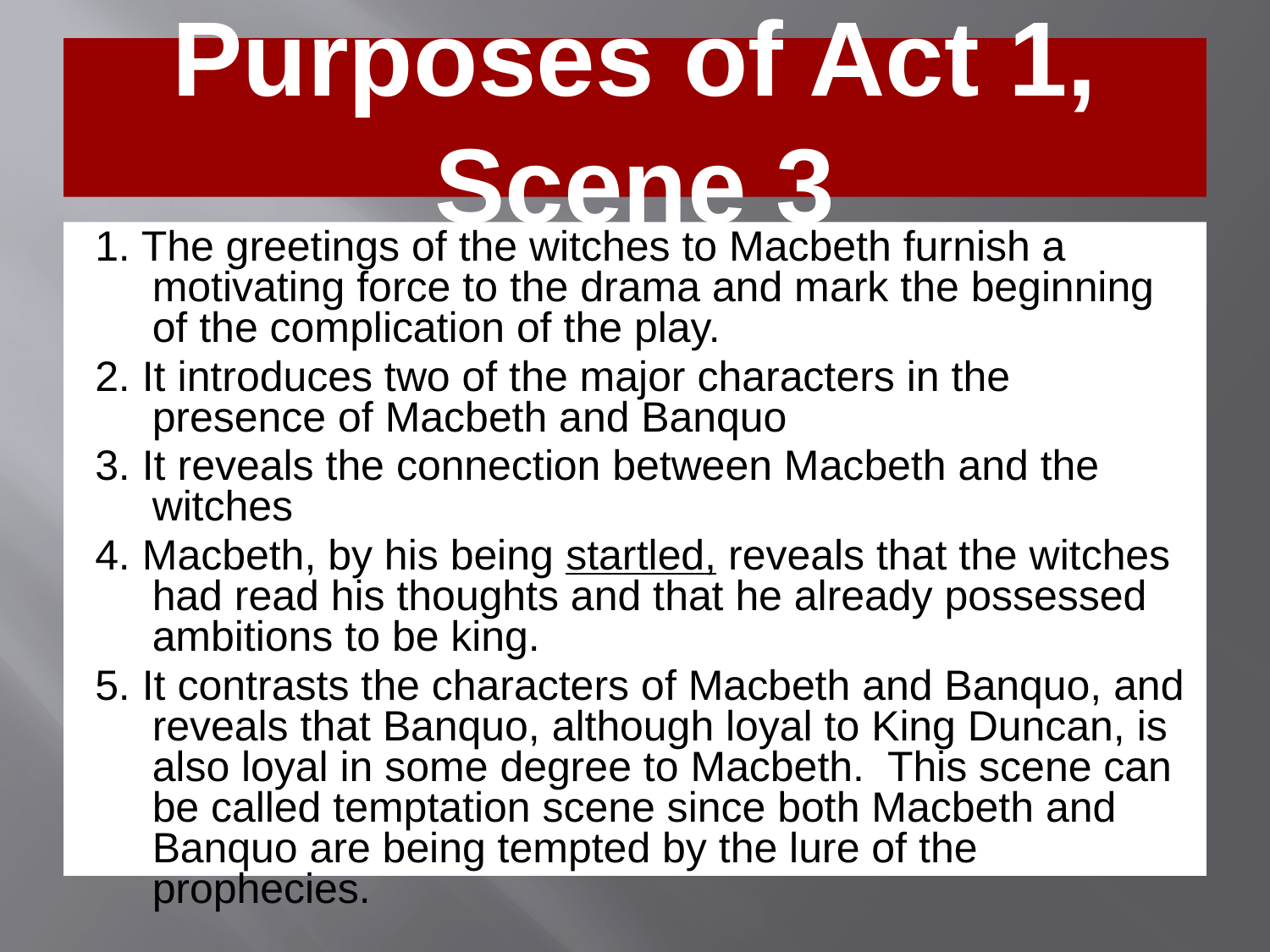

# Purposes of Act 1, Scene 3
1. The greetings of the witches to Macbeth furnish a motivating force to the drama and mark the beginning of the complication of the play.
2. It introduces two of the major characters in the presence of Macbeth and Banquo
3. It reveals the connection between Macbeth and the witches
4. Macbeth, by his being startled, reveals that the witches had read his thoughts and that he already possessed ambitions to be king.
5. It contrasts the characters of Macbeth and Banquo, and reveals that Banquo, although loyal to King Duncan, is also loyal in some degree to Macbeth.  This scene can be called temptation scene since both Macbeth and Banquo are being tempted by the lure of the prophecies.